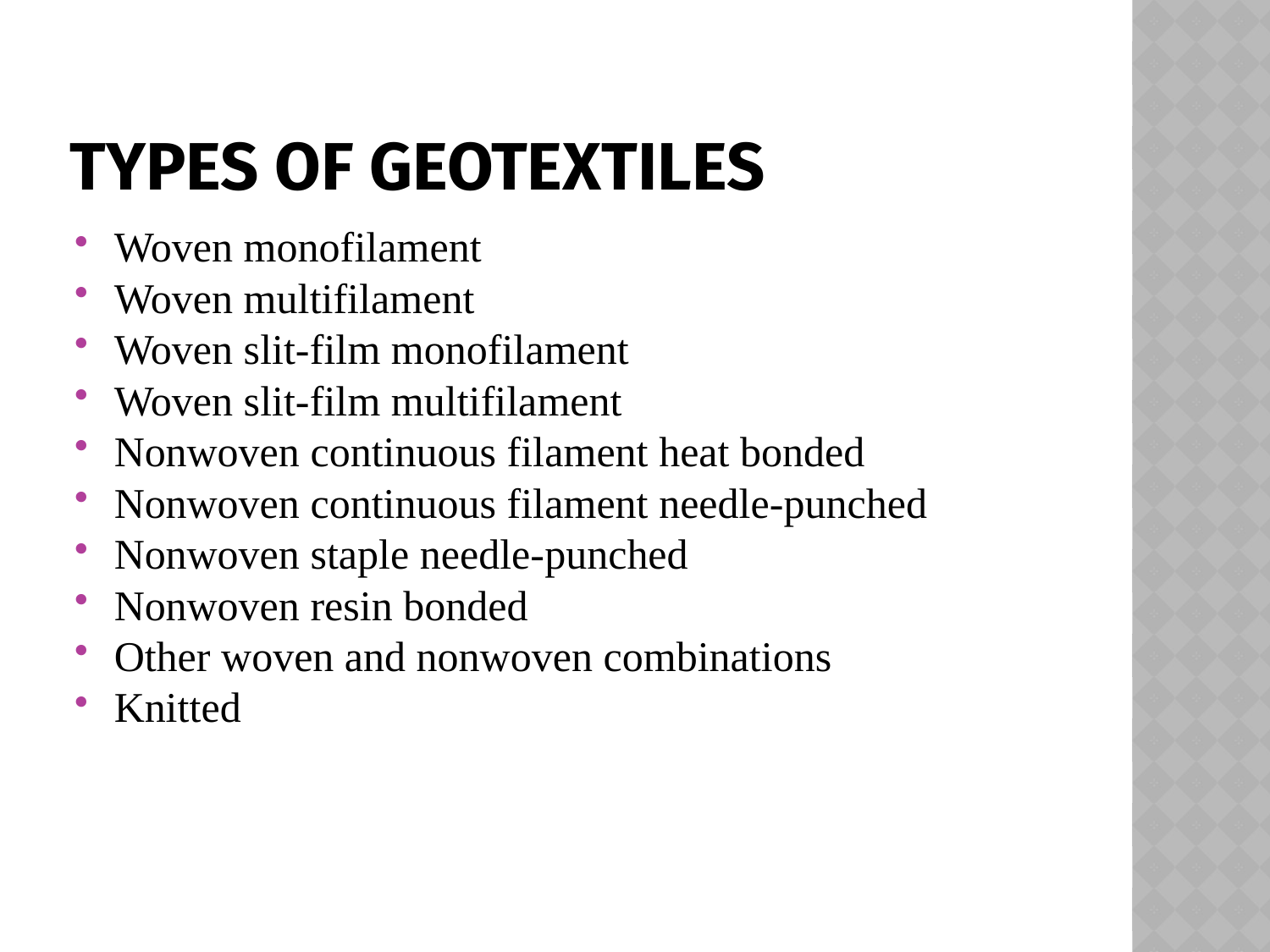

# Types of Geotextiles
Woven monofilament
Woven multifilament
Woven slit-film monofilament
Woven slit-film multifilament
Nonwoven continuous filament heat bonded
Nonwoven continuous filament needle-punched
Nonwoven staple needle-punched
Nonwoven resin bonded
Other woven and nonwoven combinations
Knitted